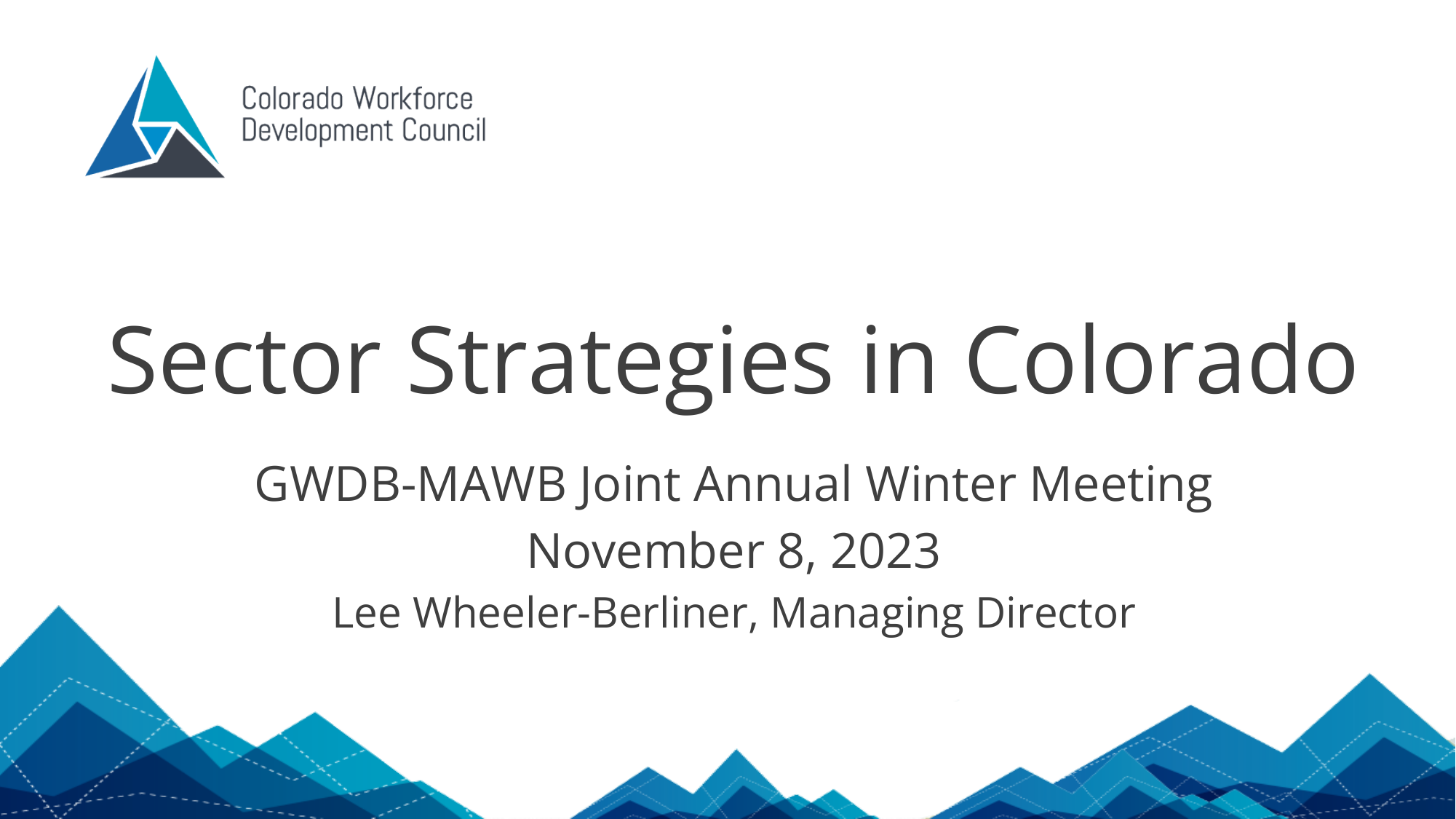

# Sector Strategies in Colorado
GWDB-MAWB Joint Annual Winter Meeting
November 8, 2023
Lee Wheeler-Berliner, Managing Director